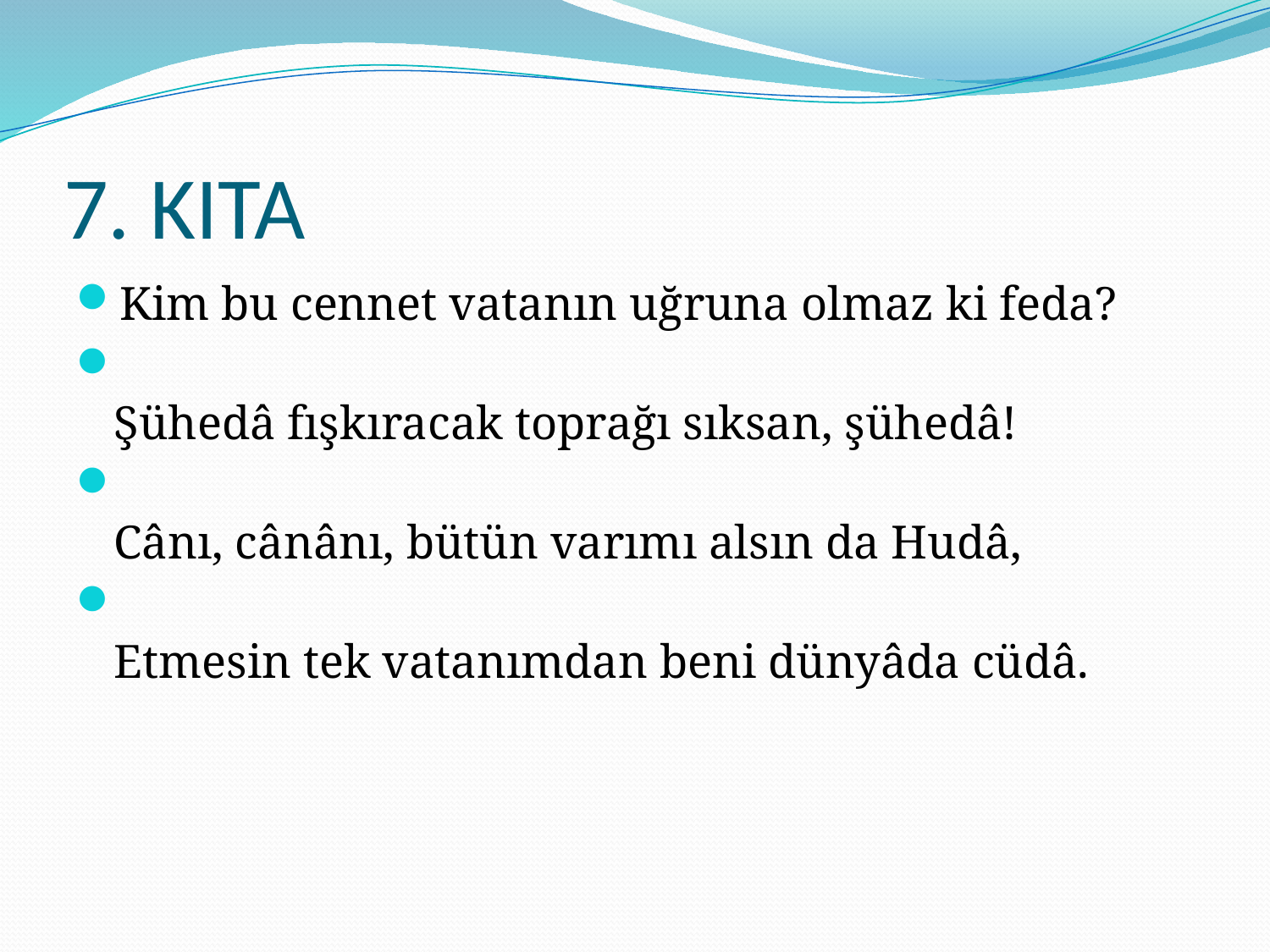

# 7. KITA
Kim bu cennet vatanın uğruna olmaz ki feda?
Şühedâ fışkıracak toprağı sıksan, şühedâ!
Cânı, cânânı, bütün varımı alsın da Hudâ,
Etmesin tek vatanımdan beni dünyâda cüdâ.